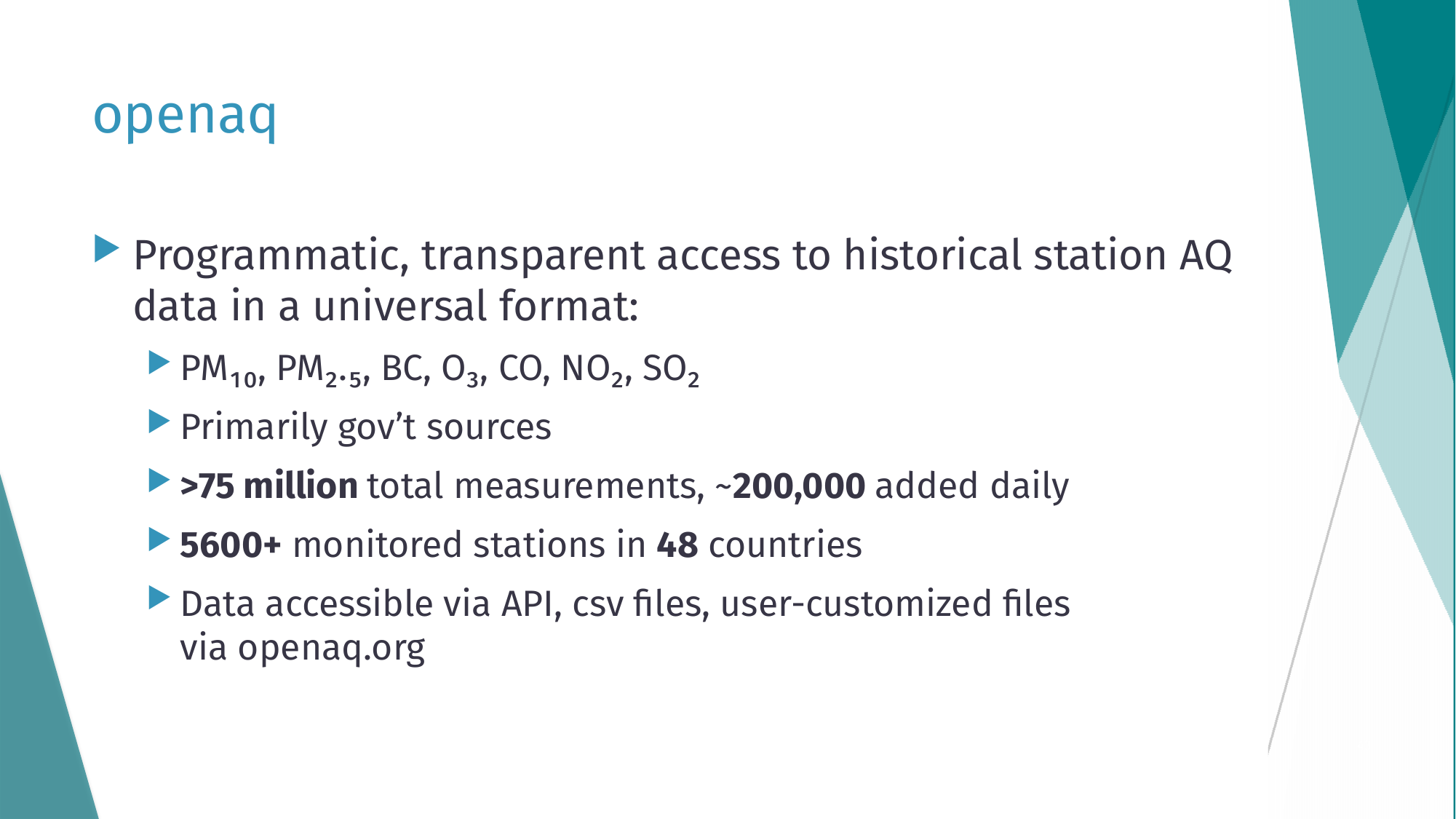

# openaq
Programmatic, transparent access to historical station AQ data in a universal format:
PM₁₀, PM₂.₅, BC, O₃, CO, NO₂, SO​₂
Primarily gov’t sources​
>75 million total measurements, ~200,000 added daily​
5600+ monitored stations in 48 countries​
Data accessible via API, csv files, user-customized files via openaq.org

43